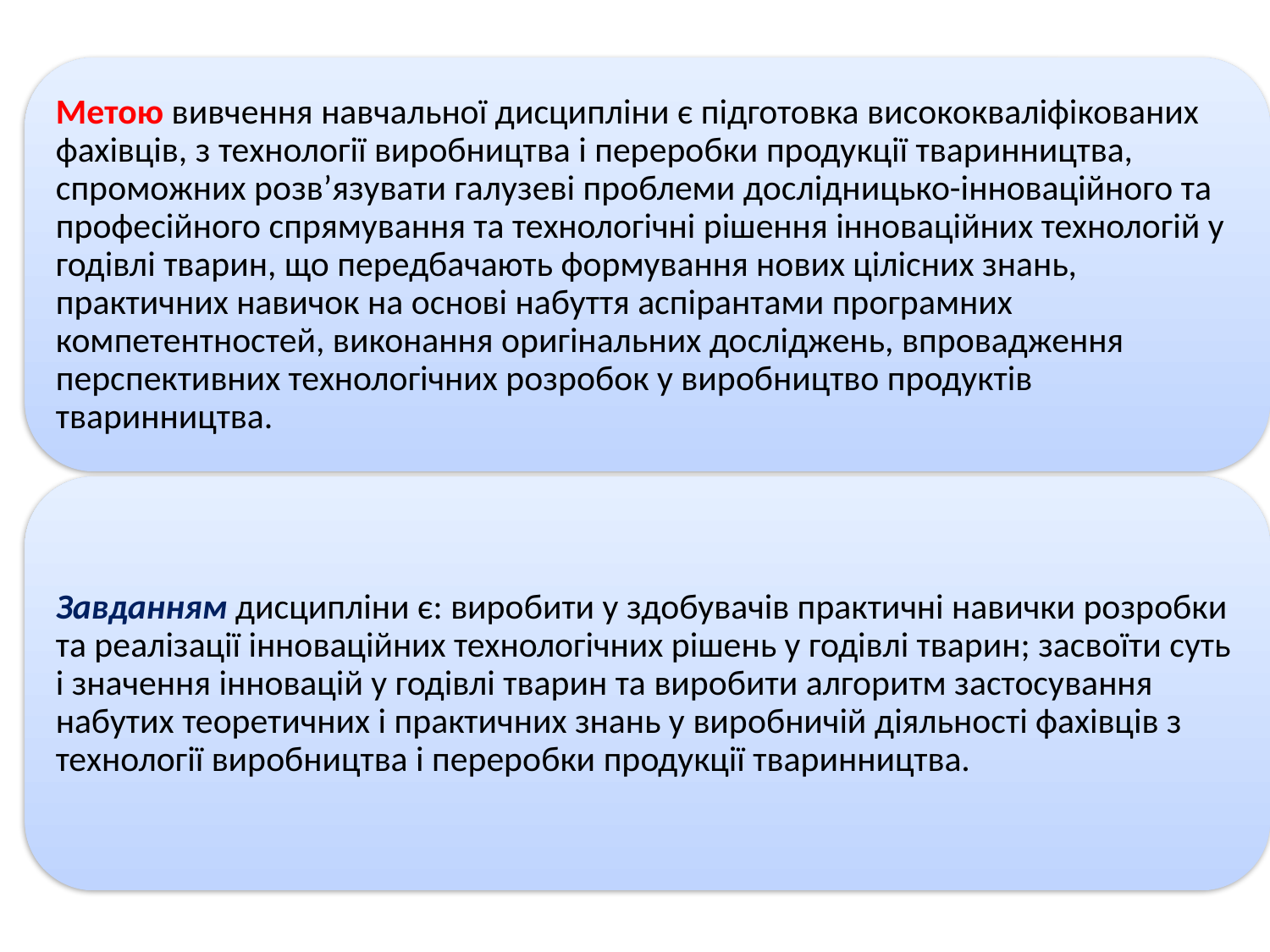

Метою вивчення навчальної дисципліни є підготовка висококваліфікованих фахівців, з технології виробництва і переробки продукції тваринництва, спроможних розв’язувати галузеві проблеми дослідницько-інноваційного та професійного спрямування та технологічні рішення інноваційних технологій у годівлі тварин, що передбачають формування нових цілісних знань, практичних навичок на основі набуття аспірантами програмних компетентностей, виконання оригінальних досліджень, впровадження перспективних технологічних розробок у виробництво продуктів тваринництва.
Завданням дисципліни є: виробити у здобувачів практичні навички розробки та реалізації інноваційних технологічних рішень у годівлі тварин; засвоїти суть і значення інновацій у годівлі тварин та виробити алгоритм застосування набутих теоретичних і практичних знань у виробничій діяльності фахівців з технології виробництва і переробки продукції тваринництва.